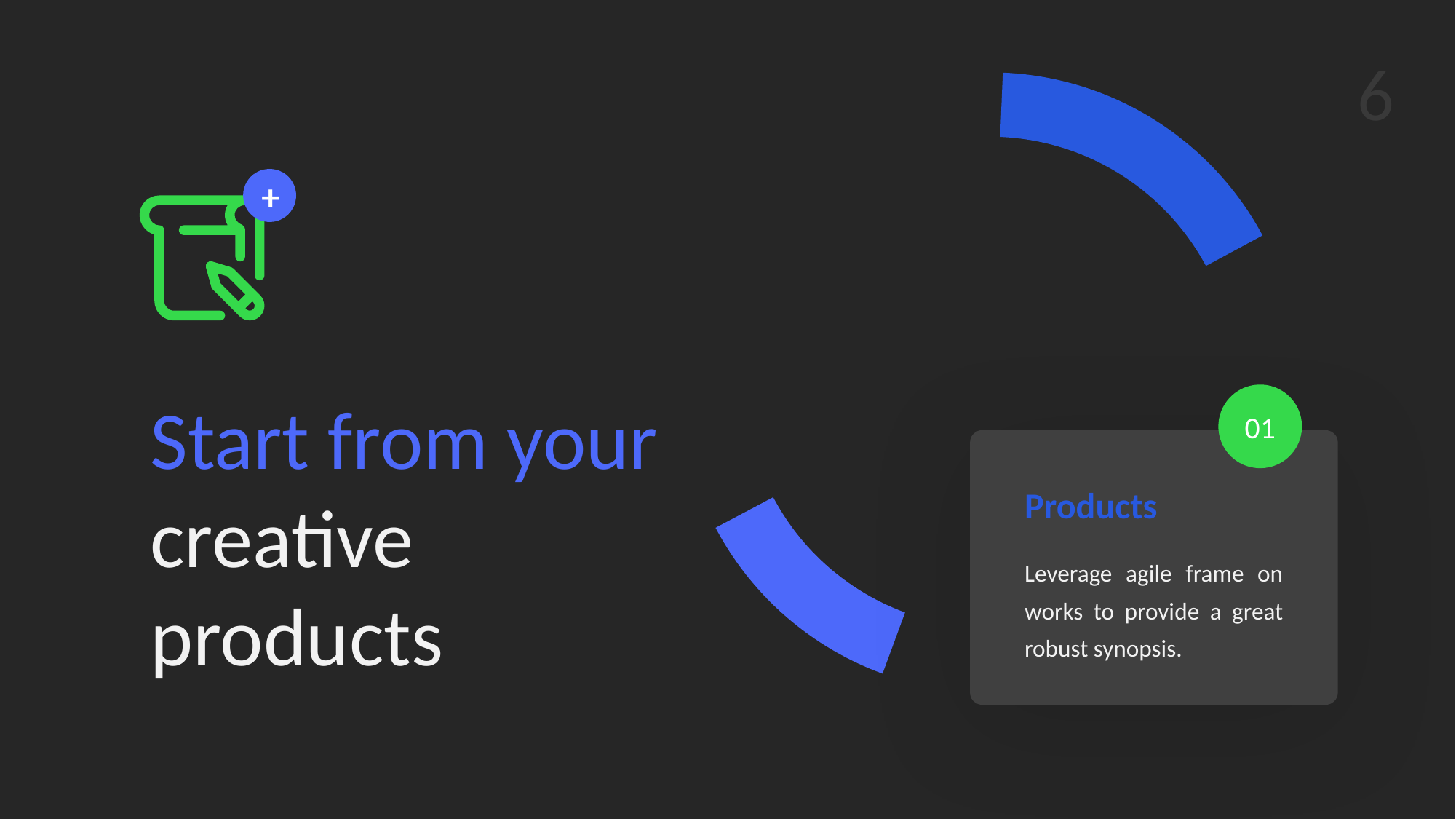

6

+

Start from your creative products
01

Products
Leverage agile frame on works to provide a great robust synopsis.